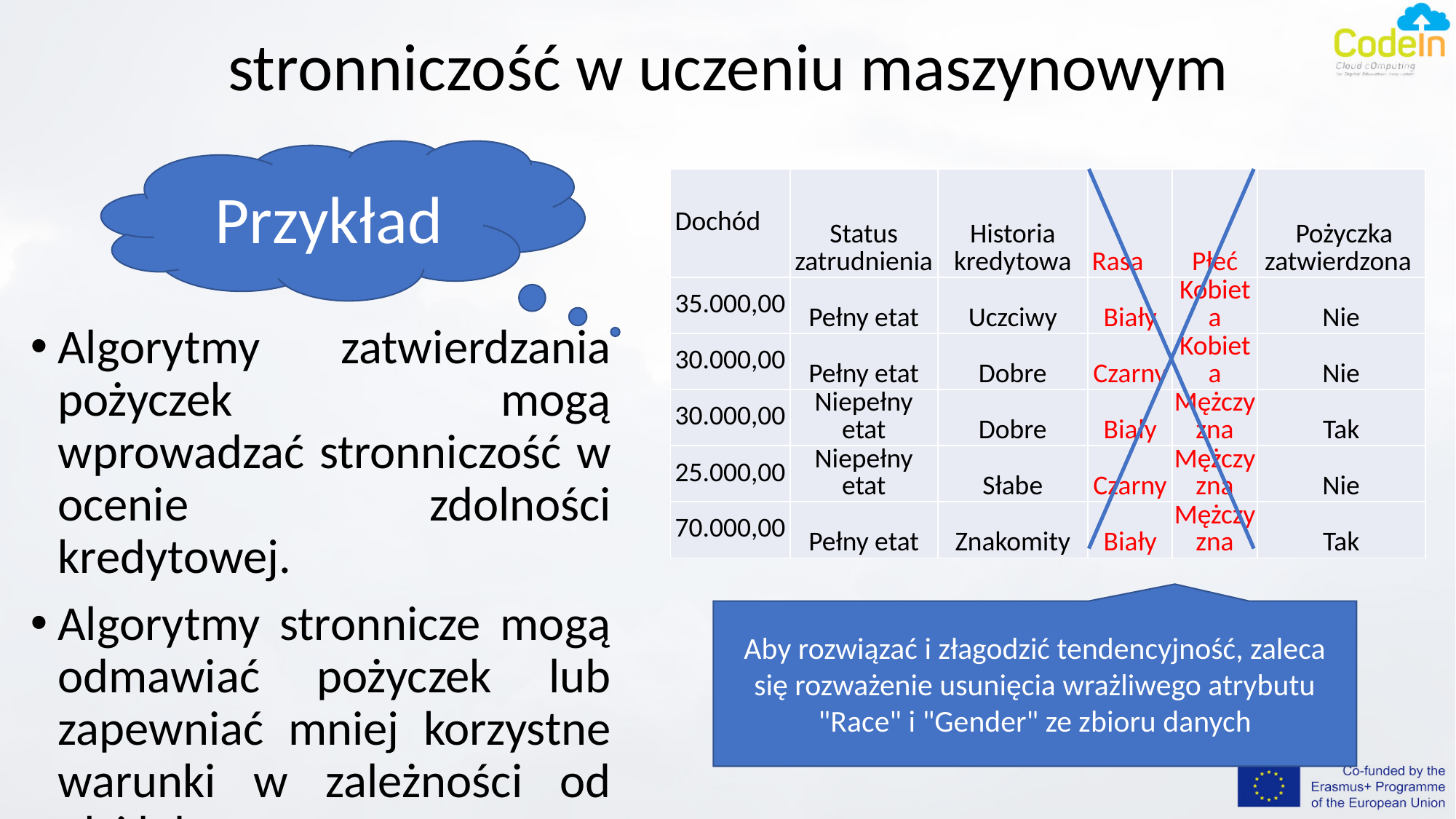

# stronniczość w uczeniu maszynowym
 Przykład
| Dochód | Status zatrudnienia | Historia kredytowa | Rasa | Płeć | Pożyczka zatwierdzona |
| --- | --- | --- | --- | --- | --- |
| 35.000,00 | Pełny etat | Uczciwy | Biały | Kobieta | Nie |
| 30.000,00 | Pełny etat | Dobre | Czarny | Kobieta | Nie |
| 30.000,00 | Niepełny etat | Dobre | Biały | Mężczyzna | Tak |
| 25.000,00 | Niepełny etat | Słabe | Czarny | Mężczyzna | Nie |
| 70.000,00 | Pełny etat | Znakomity | Biały | Mężczyzna | Tak |
Algorytmy zatwierdzania pożyczek mogą wprowadzać stronniczość w ocenie zdolności kredytowej.
Algorytmy stronnicze mogą odmawiać pożyczek lub zapewniać mniej korzystne warunki w zależności od płci lub rasy.
Aby rozwiązać i złagodzić tendencyjność, zaleca się rozważenie usunięcia wrażliwego atrybutu "Race" i "Gender" ze zbioru danych